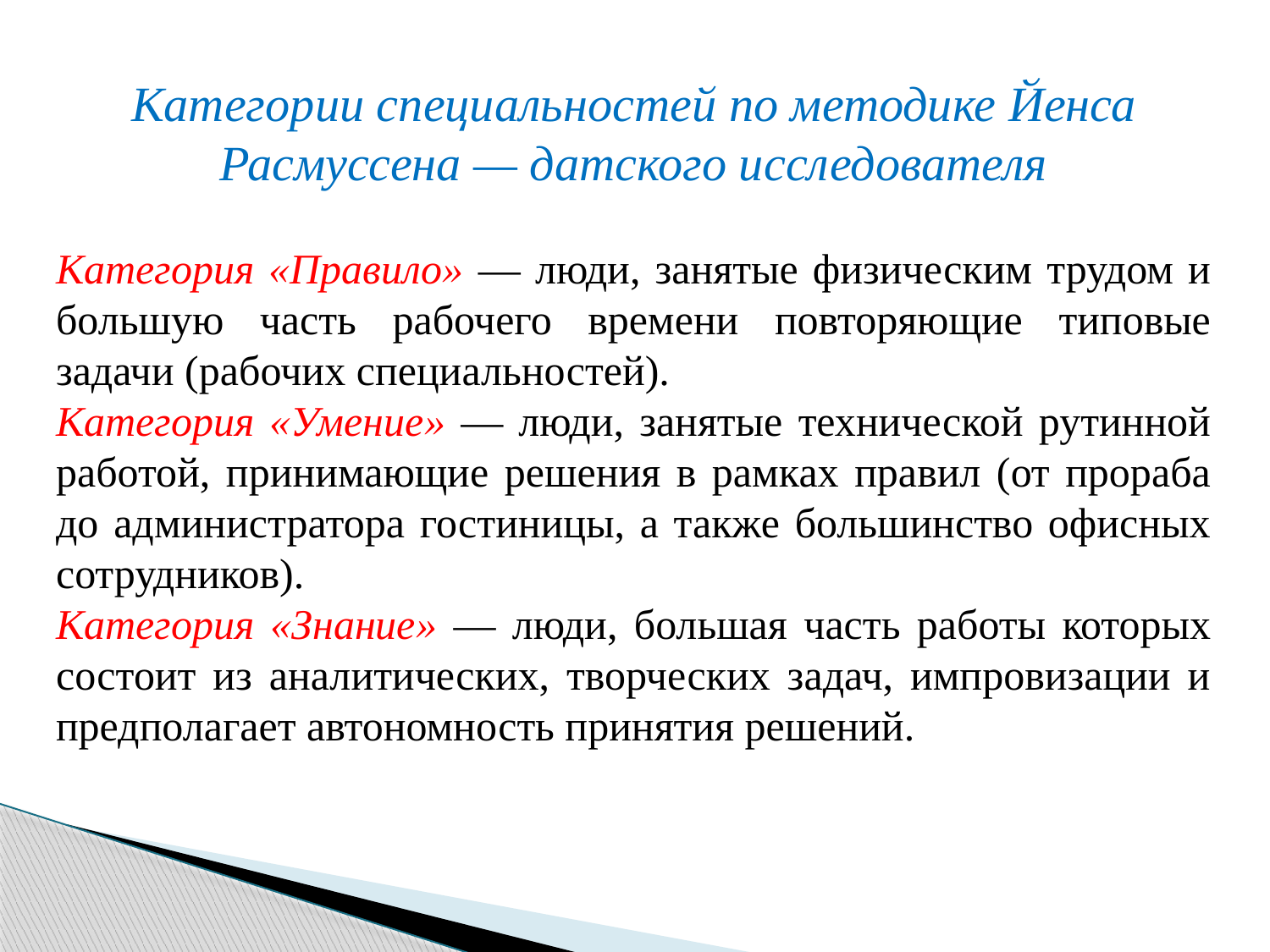

Категории специальностей по методике Йенса Расмуссена — датского исследователя

Категория «Правило» — люди, занятые физическим трудом и большую часть рабочего времени повторяющие типовые задачи (рабочих специальностей).
Категория «Умение» — люди, занятые технической рутинной работой, принимающие решения в рамках правил (от прораба до администратора гостиницы, а также большинство офисных сотрудников).
Категория «Знание» — люди, большая часть работы которых состоит из аналитических, творческих задач, импровизации и предполагает автономность принятия решений.